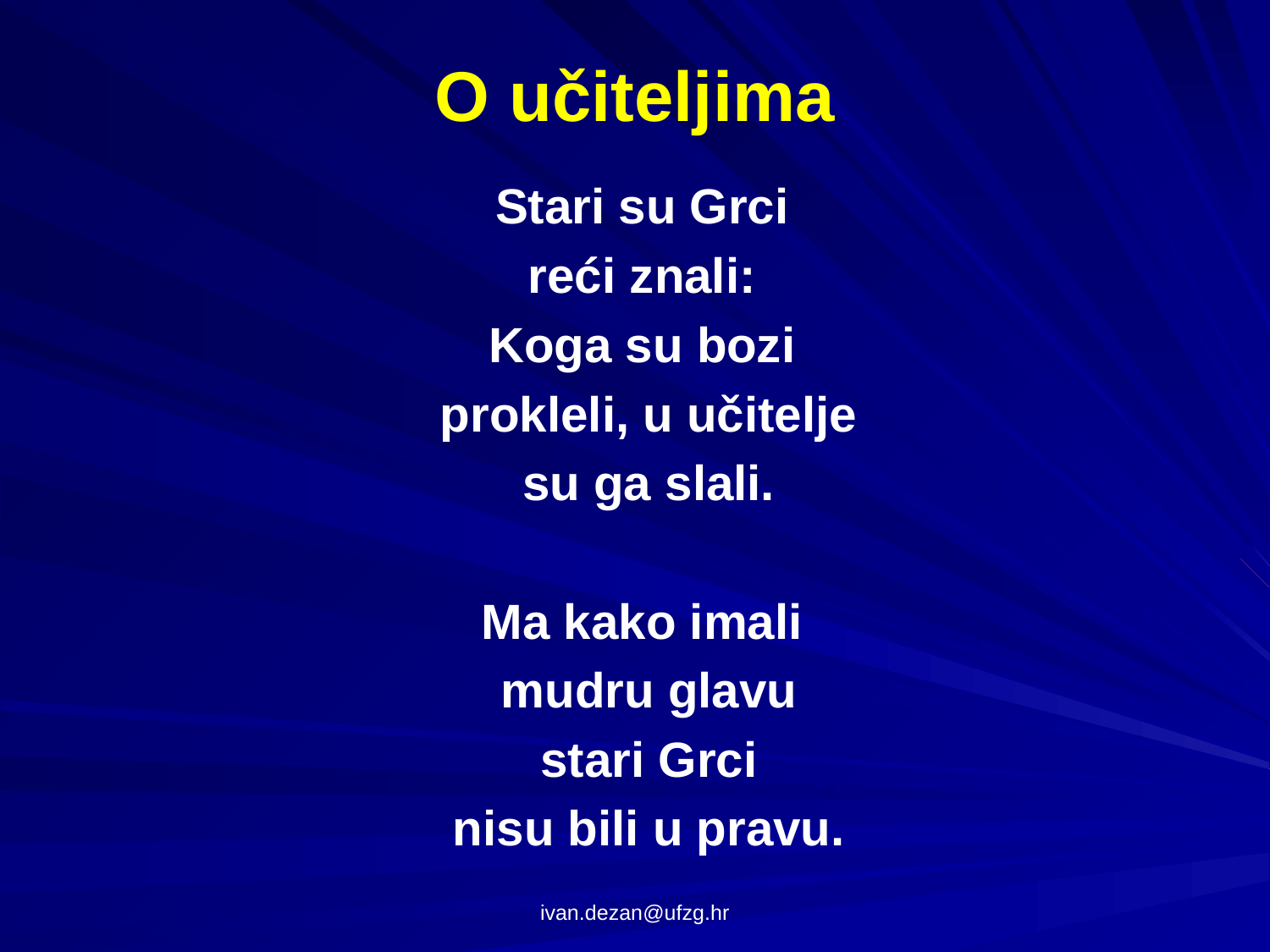

# O učiteljima
Stari su Grci
reći znali:
Koga su bozi
 prokleli, u učitelje
 su ga slali.

Ma kako imali
 mudru glavu
 stari Grci
 nisu bili u pravu.
ivan.dezan@ufzg.hr